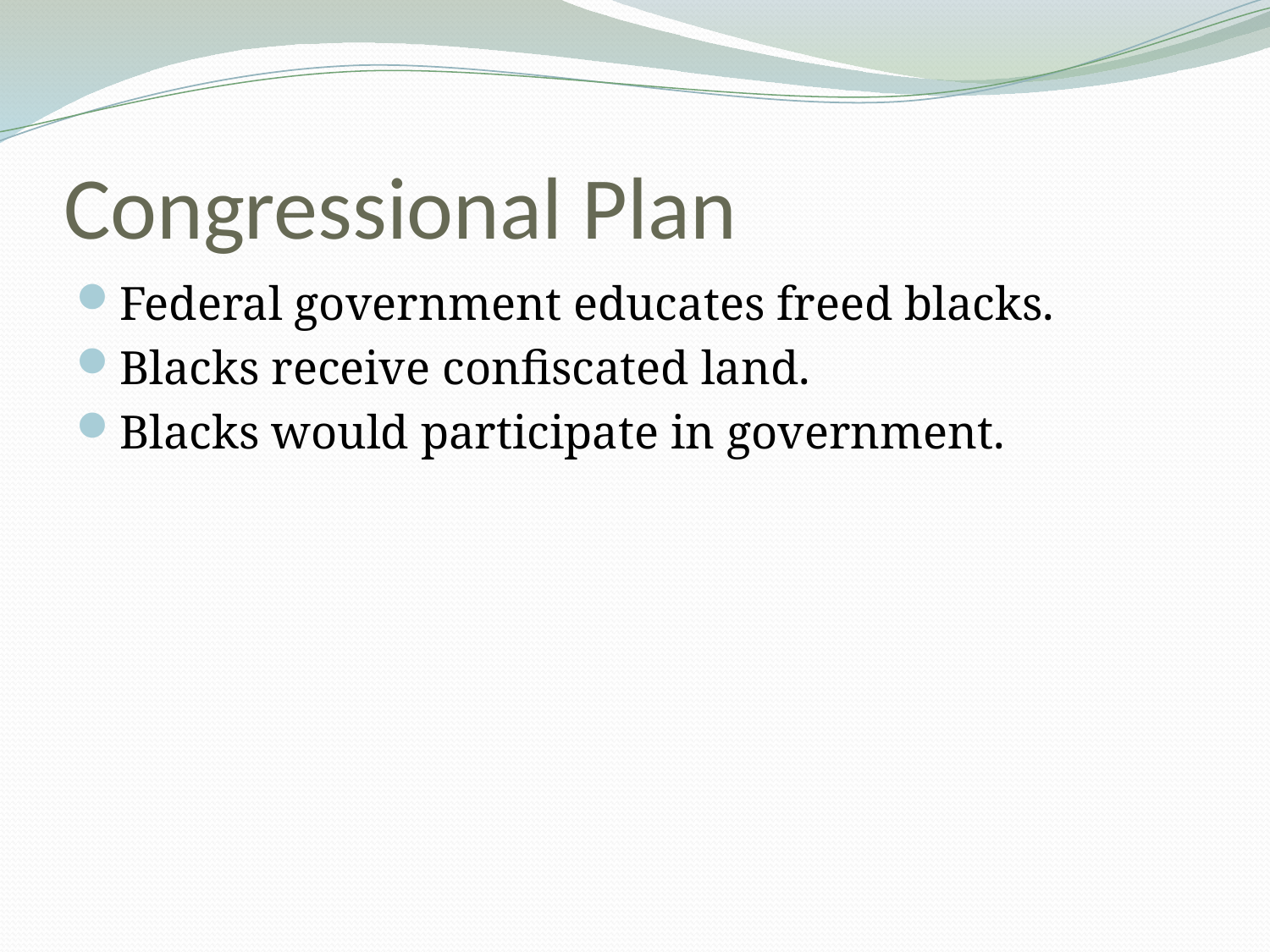

# Congressional Plan
Federal government educates freed blacks.
Blacks receive confiscated land.
Blacks would participate in government.